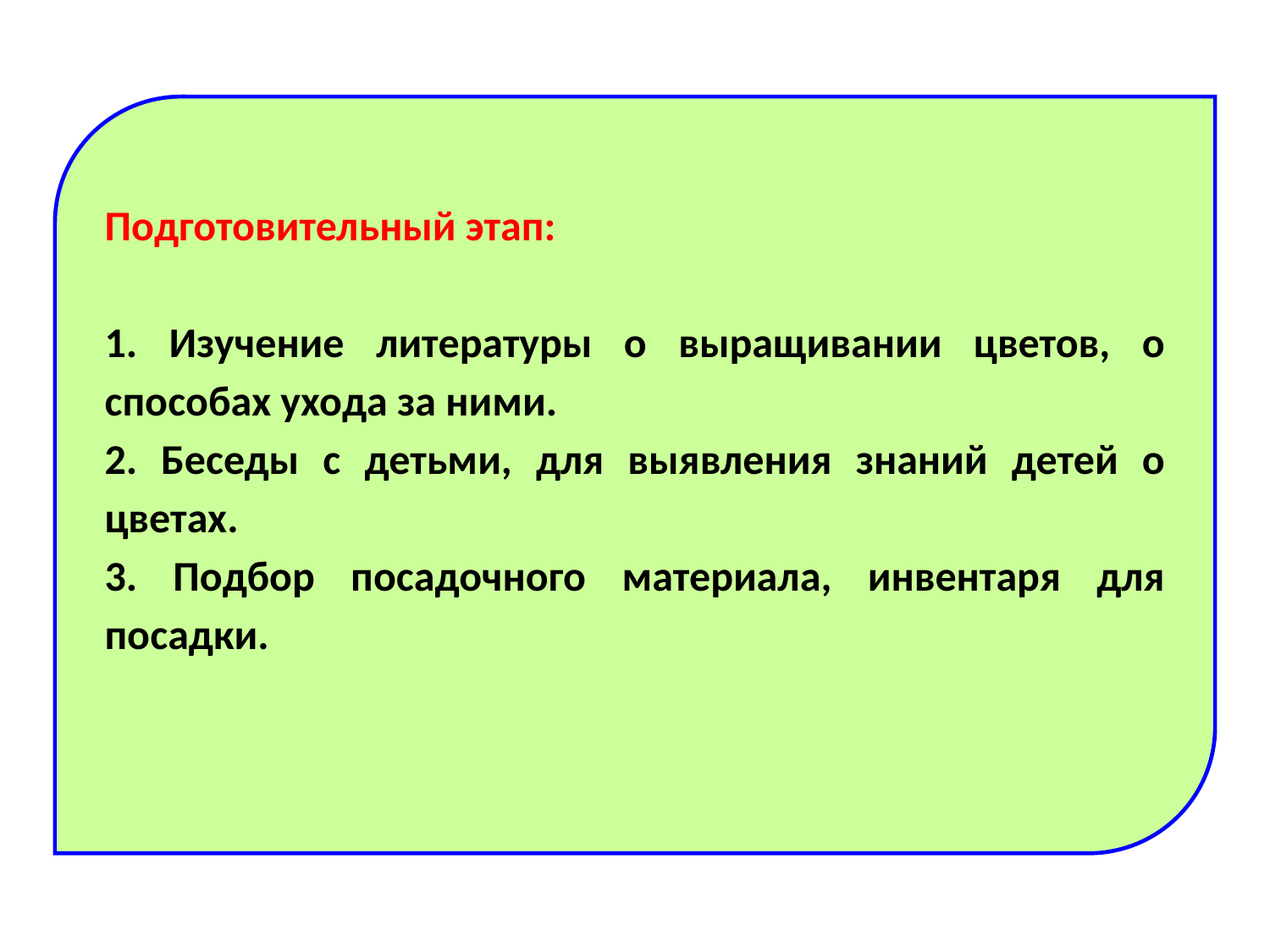

Подготовительный этап:

1. Изучение литературы о выращивании цветов, о способах ухода за ними.
2. Беседы с детьми, для выявления знаний детей о цветах.
3. Подбор посадочного материала, инвентаря для посадки.